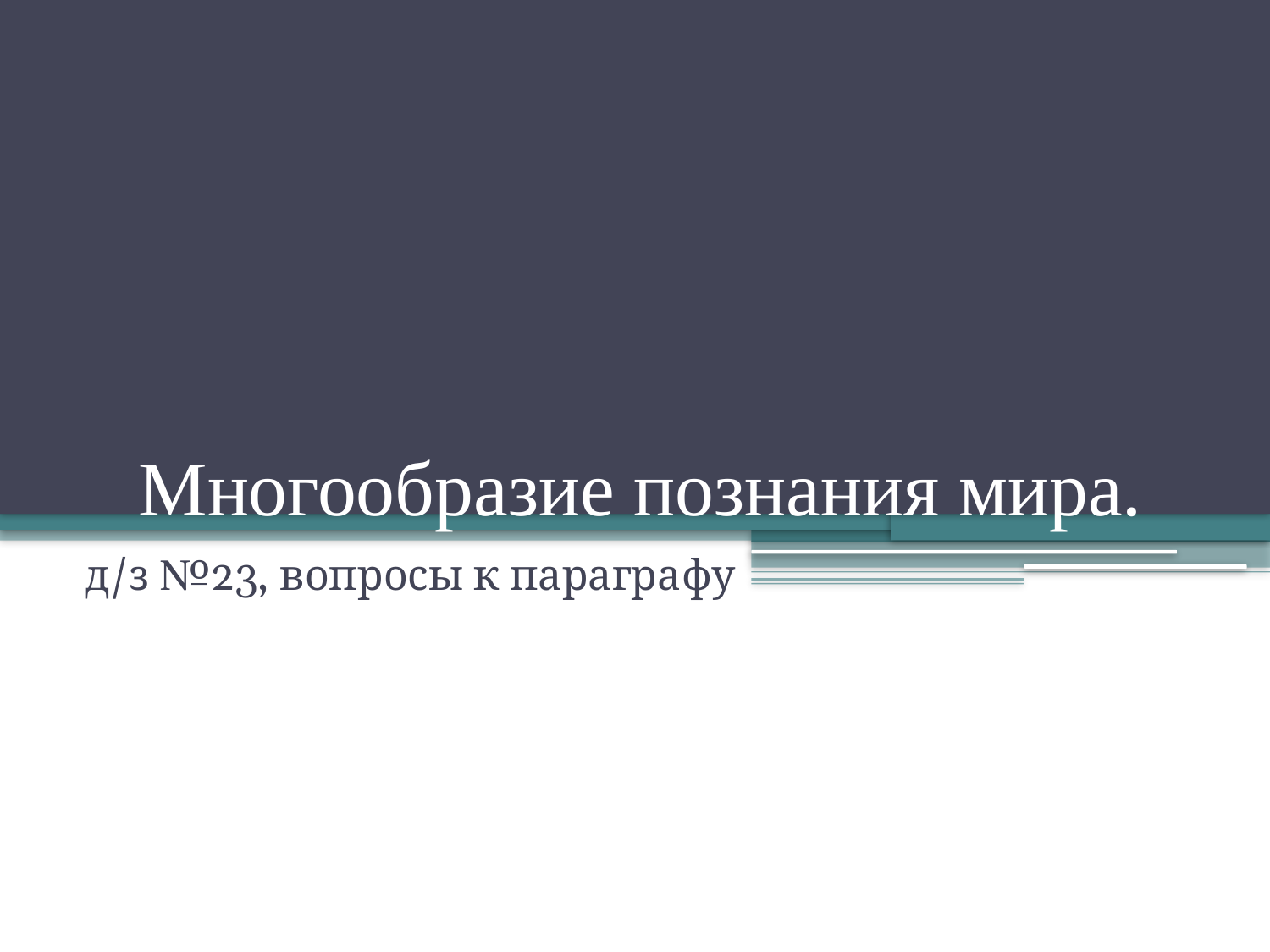

# Многообразие познания мира.
д/з №23, вопросы к параграфу